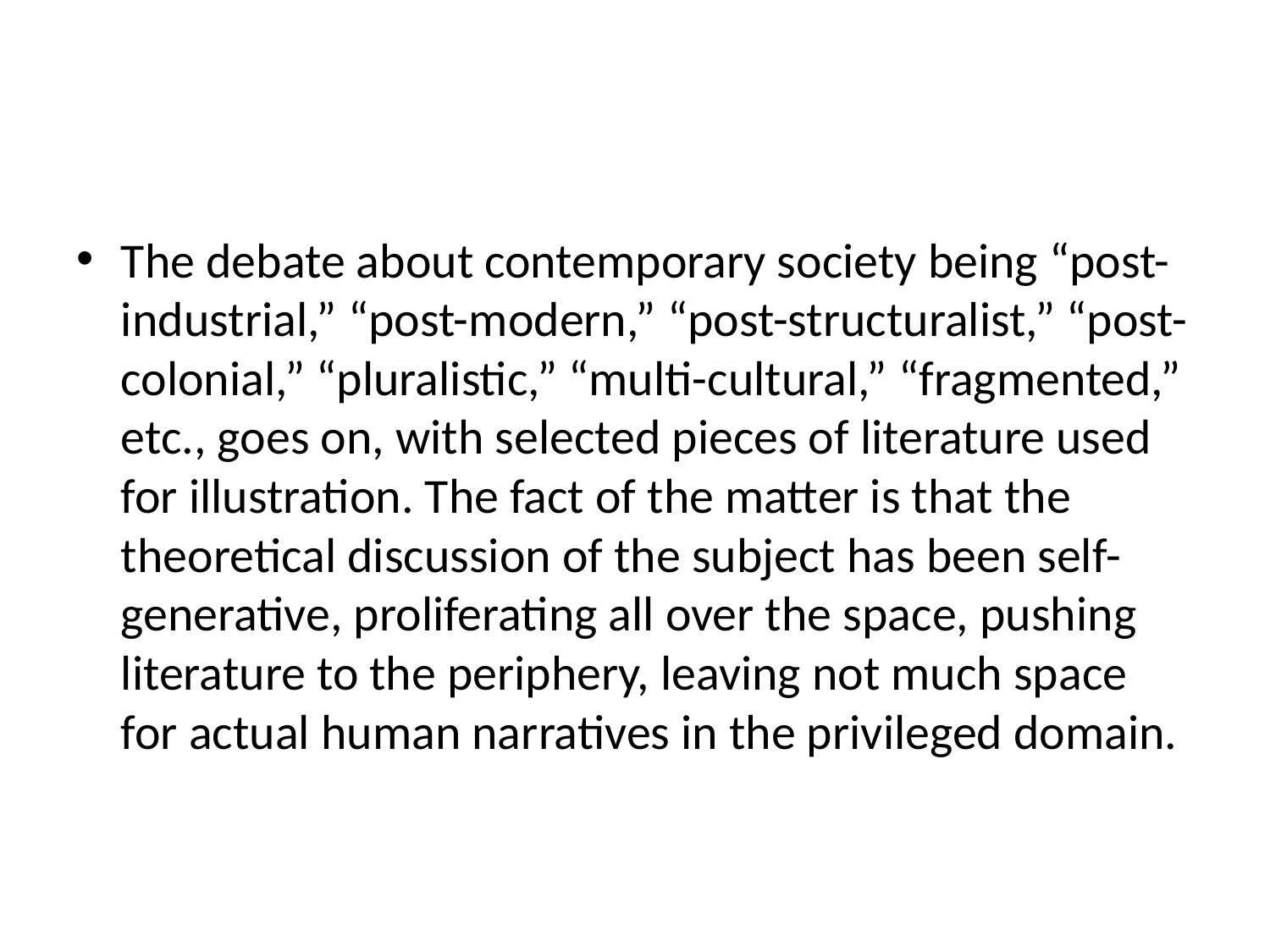

#
The debate about contemporary society being “post-industrial,” “post-modern,” “post-structuralist,” “post-colonial,” “pluralistic,” “multi-cultural,” “fragmented,” etc., goes on, with selected pieces of literature used for illustration. The fact of the matter is that the theoretical discussion of the subject has been self-generative, proliferating all over the space, pushing literature to the periphery, leaving not much space for actual human narratives in the privileged domain.